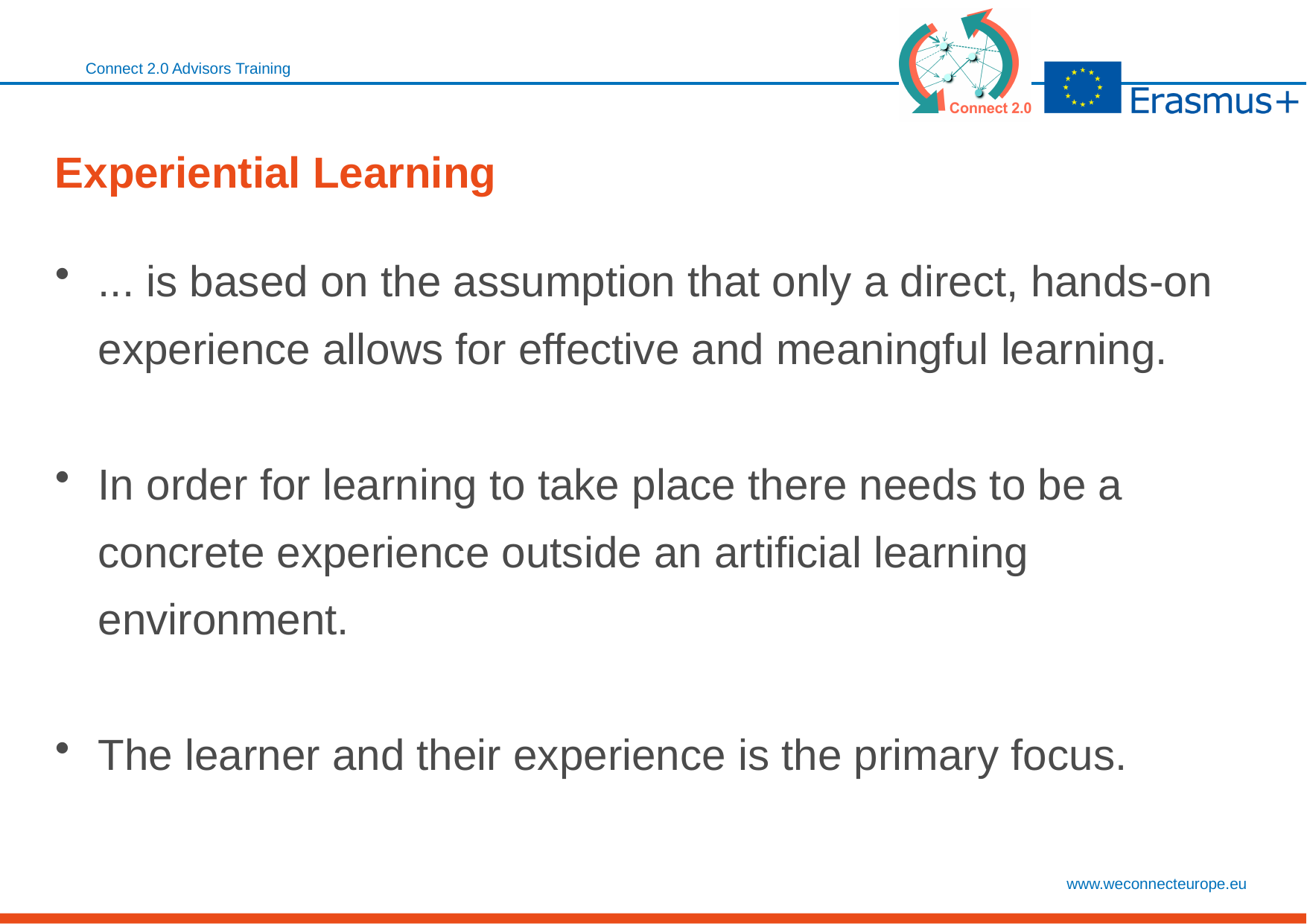

Connect 2.0 Advisors Training
# Experiential Learning
... is based on the assumption that only a direct, hands-on experience allows for effective and meaningful learning.

In order for learning to take place there needs to be a concrete experience outside an artificial learning environment.

The learner and their experience is the primary focus.